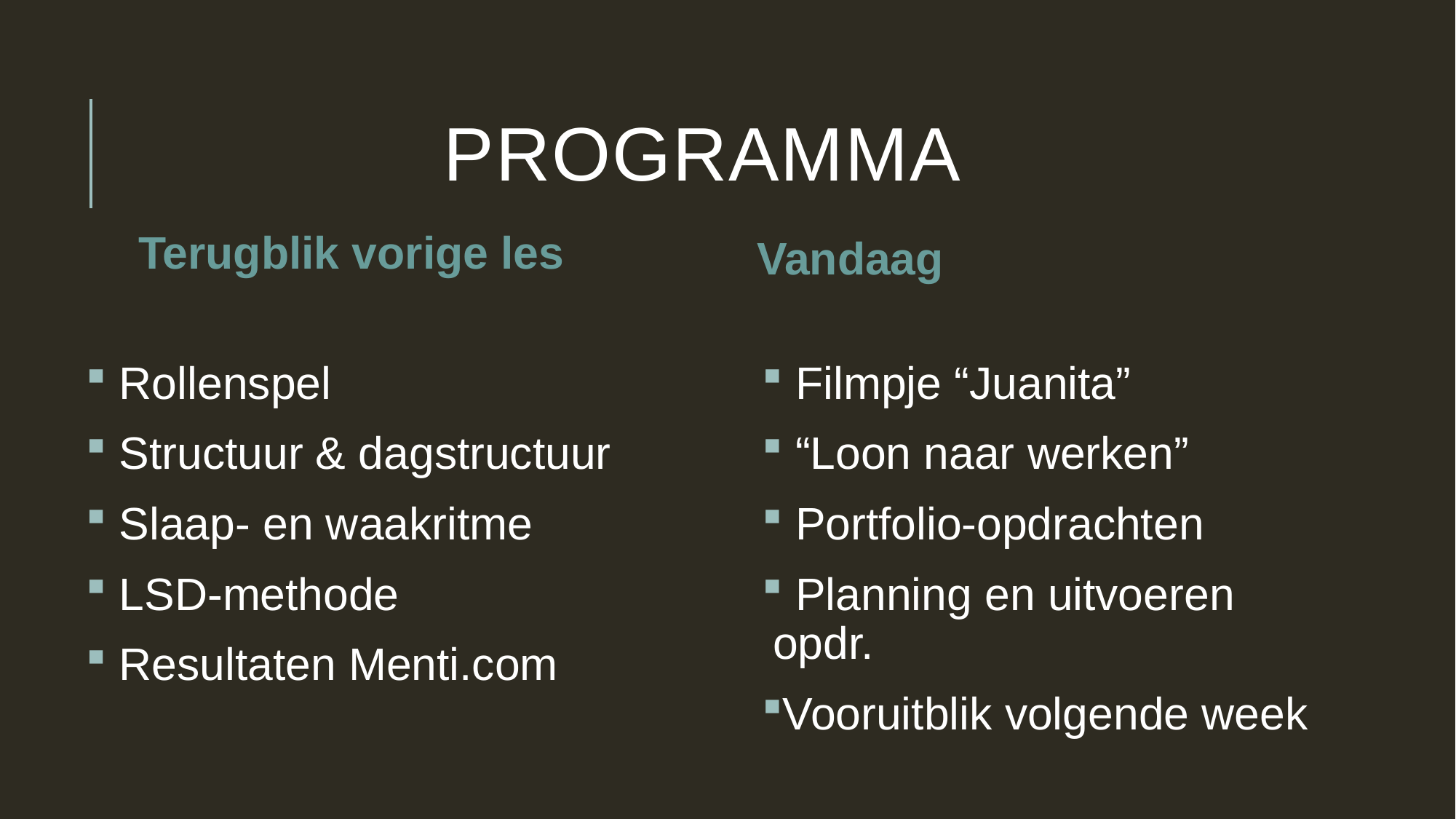

# Programma
Vandaag
Terugblik vorige les

 Rollenspel
 Structuur & dagstructuur
 Slaap- en waakritme
 LSD-methode
 Resultaten Menti.com

 Filmpje “Juanita”
 “Loon naar werken”
 Portfolio-opdrachten
 Planning en uitvoeren opdr.
Vooruitblik volgende week